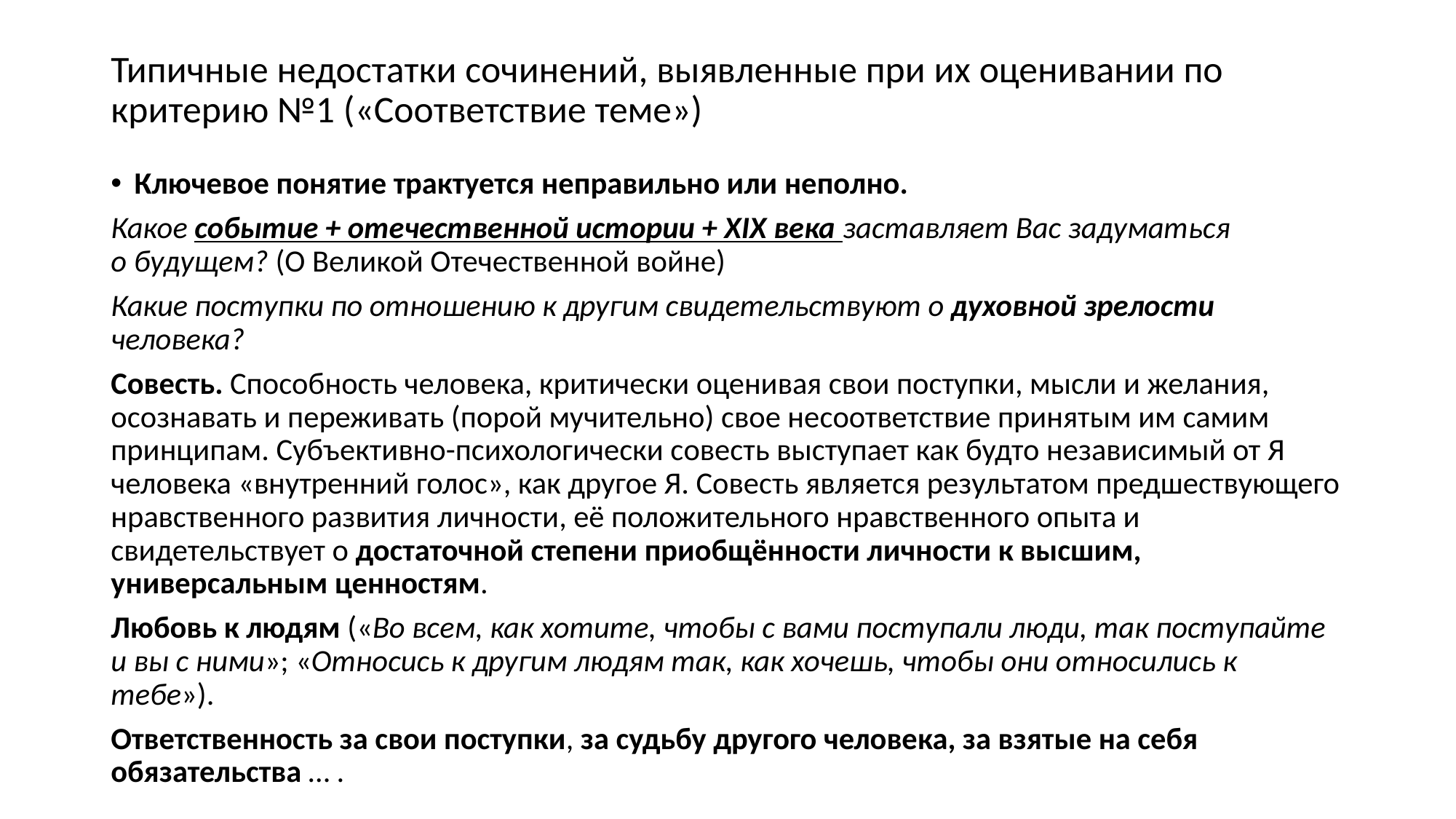

# Типичные недостатки сочинений, выявленные при их оценивании по критерию №1 («Соответствие теме»)
Ключевое понятие трактуется неправильно или неполно.
Какое событие + отечественной истории + XIX века заставляет Вас задуматься о будущем? (О Великой Отечественной войне)
Какие поступки по отношению к другим свидетельствуют о духовной зрелости человека?
Совесть. Способность человека, критически оценивая свои поступки, мысли и желания, осознавать и переживать (порой мучительно) свое несоответствие принятым им самим принципам. Субъективно-психологически совесть выступает как будто независимый от Я человека «внутренний голос», как другое Я. Совесть является результатом предшествующего нравственного развития личности, её положительного нравственного опыта и свидетельствует о достаточной степени приобщённости личности к высшим, универсальным ценностям.
Любовь к людям («Во всем, как хотите, чтобы с вами поступали люди, так поступайте и вы с ними»; «Относись к другим людям так, как хочешь, чтобы они относились к тебе»).
Ответственность за свои поступки, за судьбу другого человека, за взятые на себя обязательства … .